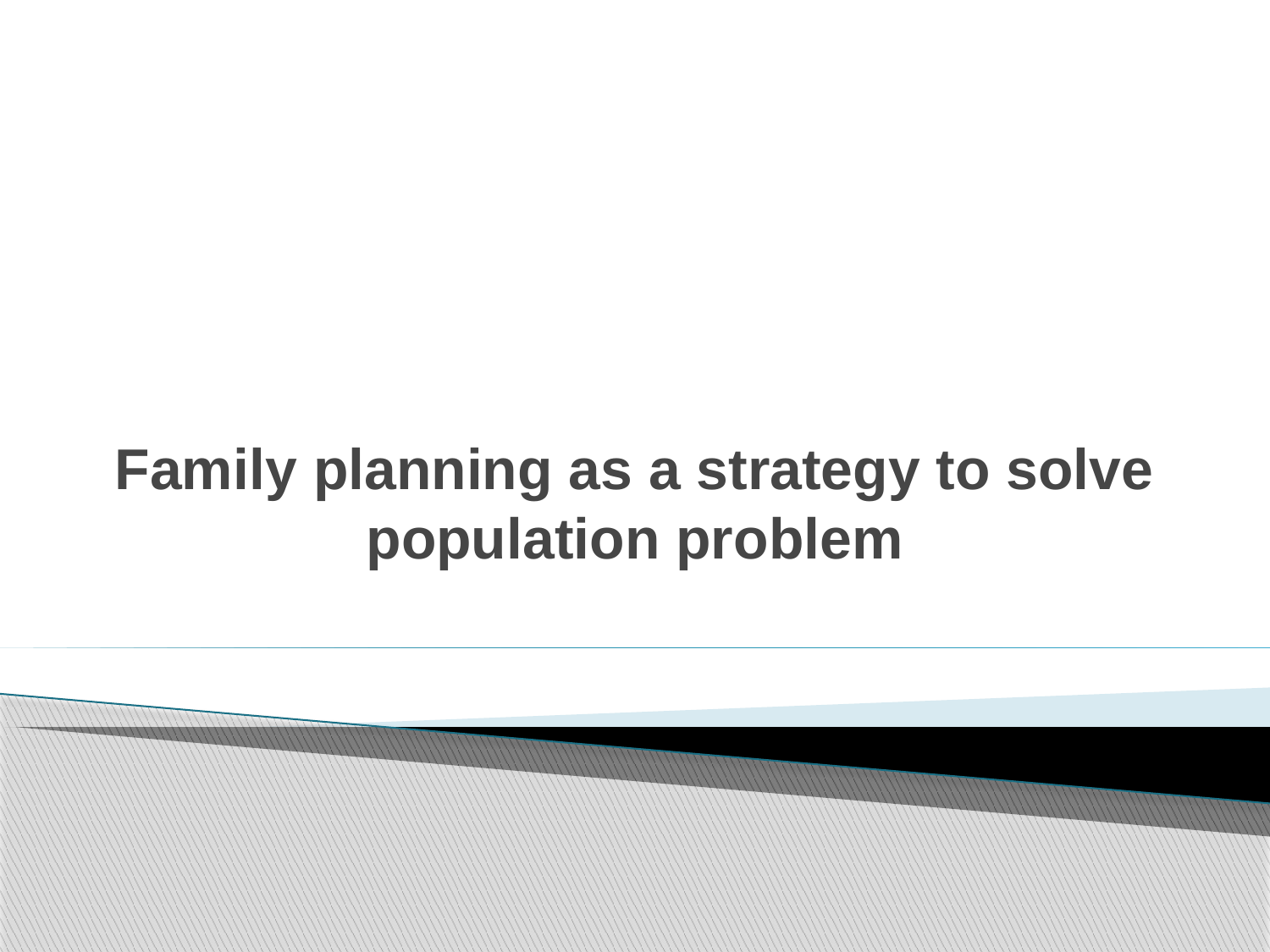

# Family planning as a strategy to solve population problem